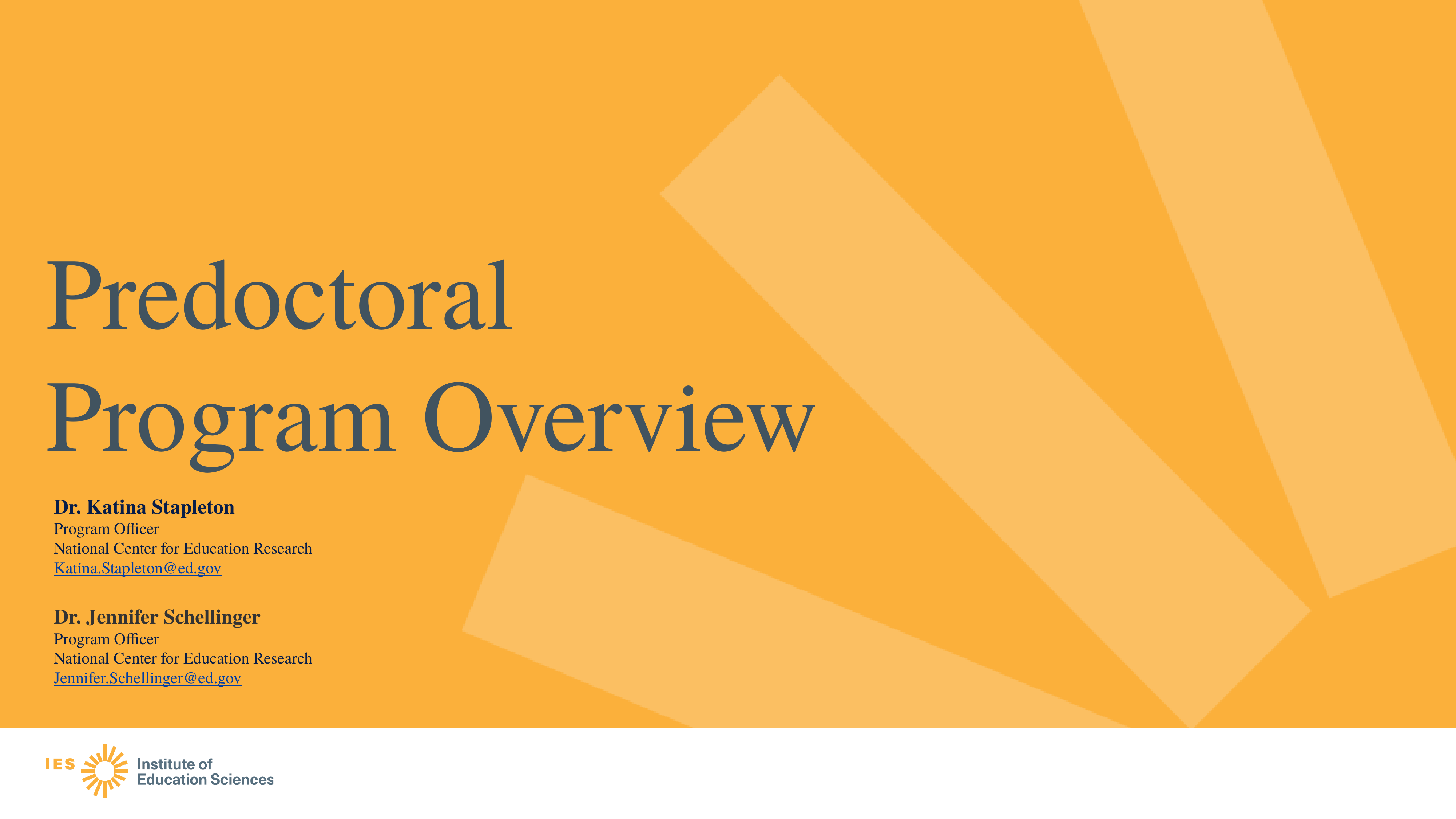

# Predoctoral Program Overview
Dr. Katina Stapleton
Program Officer
National Center for Education Research
Katina.Stapleton@ed.gov

Dr. Jennifer Schellinger
Program Officer
National Center for Education Research
Jennifer.Schellinger@ed.gov